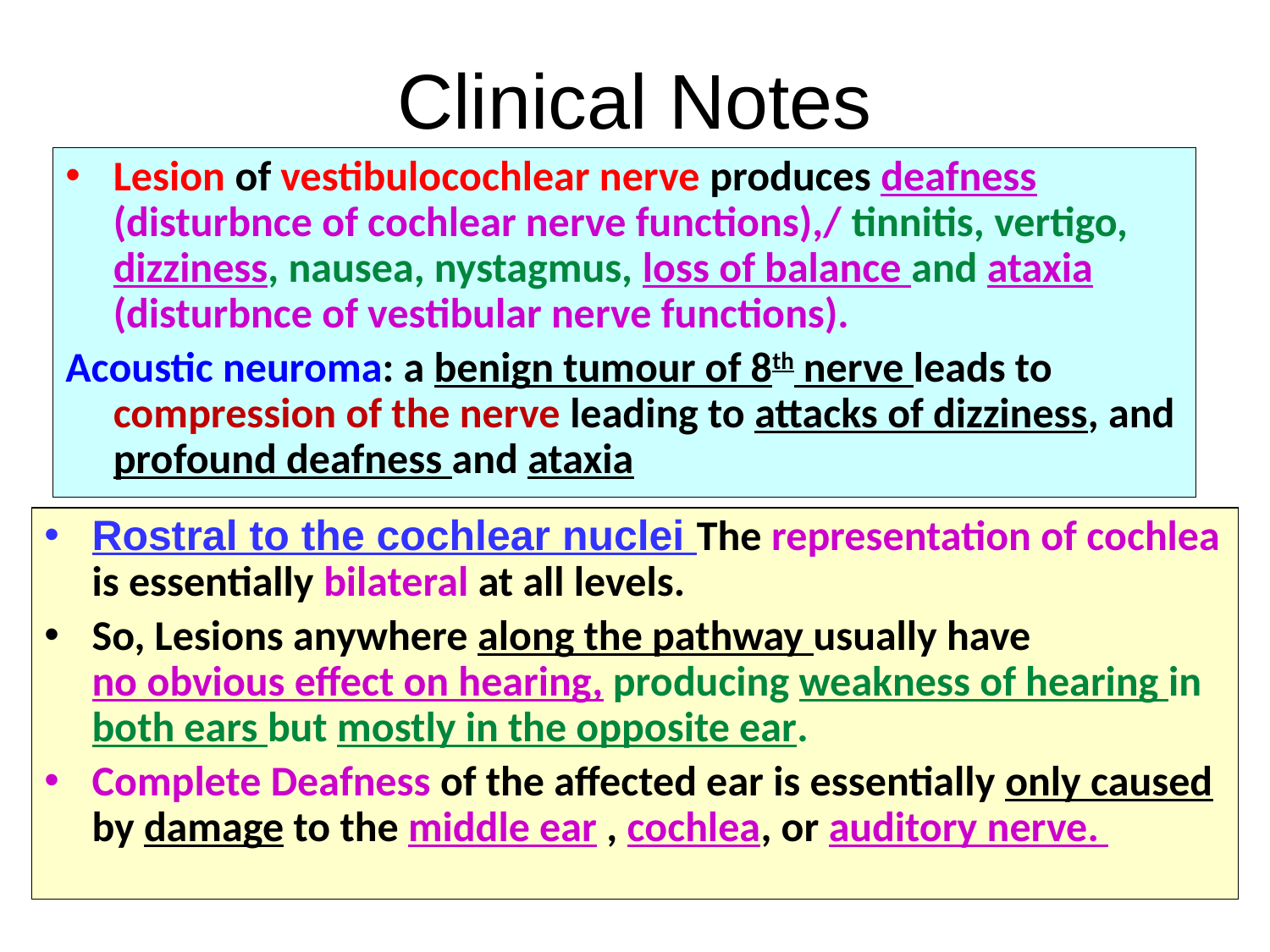

# Clinical Notes
Lesion of vestibulocochlear nerve produces deafness (disturbnce of cochlear nerve functions),/ tinnitis, vertigo, dizziness, nausea, nystagmus, loss of balance and ataxia (disturbnce of vestibular nerve functions).
Acoustic neuroma: a benign tumour of 8th nerve leads to compression of the nerve leading to attacks of dizziness, and profound deafness and ataxia
Rostral to the cochlear nuclei The representation of cochlea is essentially bilateral at all levels.
So, Lesions anywhere along the pathway usually have                   no obvious effect on hearing, producing weakness of hearing in both ears but mostly in the opposite ear.
Complete Deafness of the affected ear is essentially only caused by damage to the middle ear , cochlea, or auditory nerve.